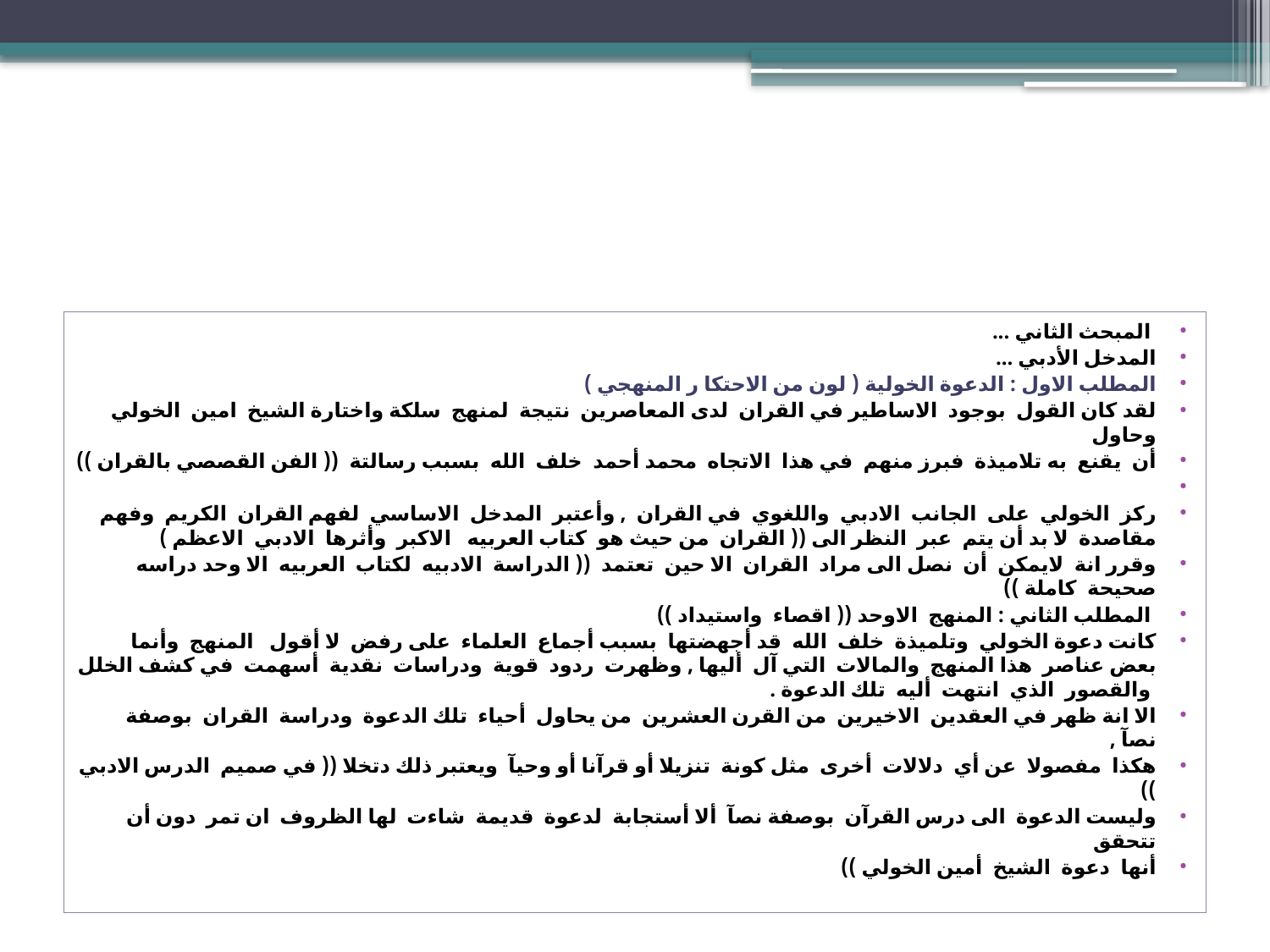

#
 المبحث الثاني ...
المدخل الأدبي ...
المطلب الاول : الدعوة الخولية ( لون من الاحتكا ر المنهجي )
لقد كان القول  بوجود  الاساطير في القران  لدى المعاصرين  نتيجة  لمنهج  سلكة واختارة الشيخ  امين  الخولي  وحاول
أن  يقنع  به تلاميذة  فبرز منهم  في هذا  الاتجاه  محمد أحمد  خلف  الله  بسبب رسالتة  (( الفن القصصي بالقران ))

ركز  الخولي  على  الجانب  الادبي  واللغوي  في القران  , وأعتبر  المدخل  الاساسي  لفهم القران  الكريم  وفهم مقاصدة  لا بد أن يتم  عبر  النظر الى (( القران  من حيث هو  كتاب العربيه   الاكبر  وأثرها  الادبي  الاعظم )
وقرر انة  لايمكن  أن  نصل الى مراد  القران  الا حين  تعتمد  (( الدراسة  الادبيه  لكتاب  العربيه  الا وحد دراسه  صحيحة  كاملة ))
 المطلب الثاني : المنهج  الاوحد (( اقصاء  واستيداد ))
كانت دعوة الخولي  وتلميذة  خلف  الله  قد أجهضتها  بسبب أجماع  العلماء  على رفض  لا أقول   المنهج  وأنما  بعض عناصر  هذا المنهج  والمالات  التي آل  أليها , وظهرت  ردود  قوية  ودراسات  نقدية  أسهمت  في كشف الخلل  والقصور  الذي  انتهت  أليه  تلك الدعوة .
الا انة ظهر في العقدين  الاخيرين  من القرن العشرين  من يحاول  أحياء  تلك الدعوة  ودراسة  القران  بوصفة نصآ ,
هكذا  مفصولا  عن أي  دلالات  أخرى  مثل كونة  تنزيلا أو قرآنا أو وحيآ  ويعتبر ذلك دتخلا (( في صميم  الدرس الادبي ))
وليست الدعوة  الى درس القرآن  بوصفة نصآ  ألا أستجابة  لدعوة  قديمة  شاءت  لها الظروف  ان تمر  دون أن  تتحقق
أنها  دعوة  الشيخ  أمين الخولي ))